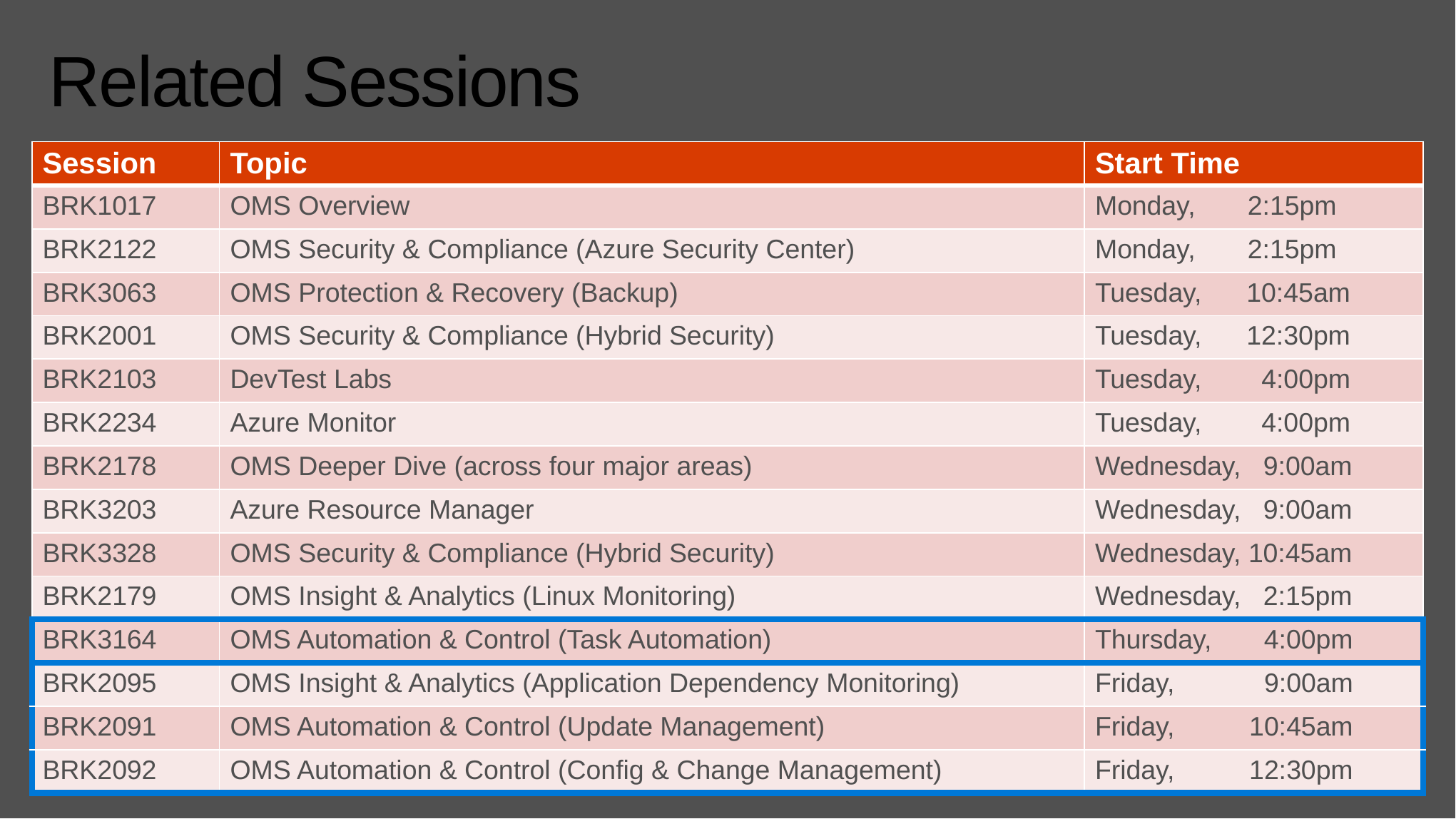

# Related Sessions
| Session | Topic | Start Time |
| --- | --- | --- |
| BRK1017 | OMS Overview | Monday, 2:15pm |
| BRK2122 | OMS Security & Compliance (Azure Security Center) | Monday, 2:15pm |
| BRK3063 | OMS Protection & Recovery (Backup) | Tuesday, 10:45am |
| BRK2001 | OMS Security & Compliance (Hybrid Security) | Tuesday, 12:30pm |
| BRK2103 | DevTest Labs | Tuesday, 4:00pm |
| BRK2234 | Azure Monitor | Tuesday, 4:00pm |
| BRK2178 | OMS Deeper Dive (across four major areas) | Wednesday, 9:00am |
| BRK3203 | Azure Resource Manager | Wednesday, 9:00am |
| BRK3328 | OMS Security & Compliance (Hybrid Security) | Wednesday, 10:45am |
| BRK2179 | OMS Insight & Analytics (Linux Monitoring) | Wednesday, 2:15pm |
| BRK3164 | OMS Automation & Control (Task Automation) | Thursday, 4:00pm |
| BRK2095 | OMS Insight & Analytics (Application Dependency Monitoring) | Friday, 9:00am |
| BRK2091 | OMS Automation & Control (Update Management) | Friday, 10:45am |
| BRK2092 | OMS Automation & Control (Config & Change Management) | Friday, 12:30pm |